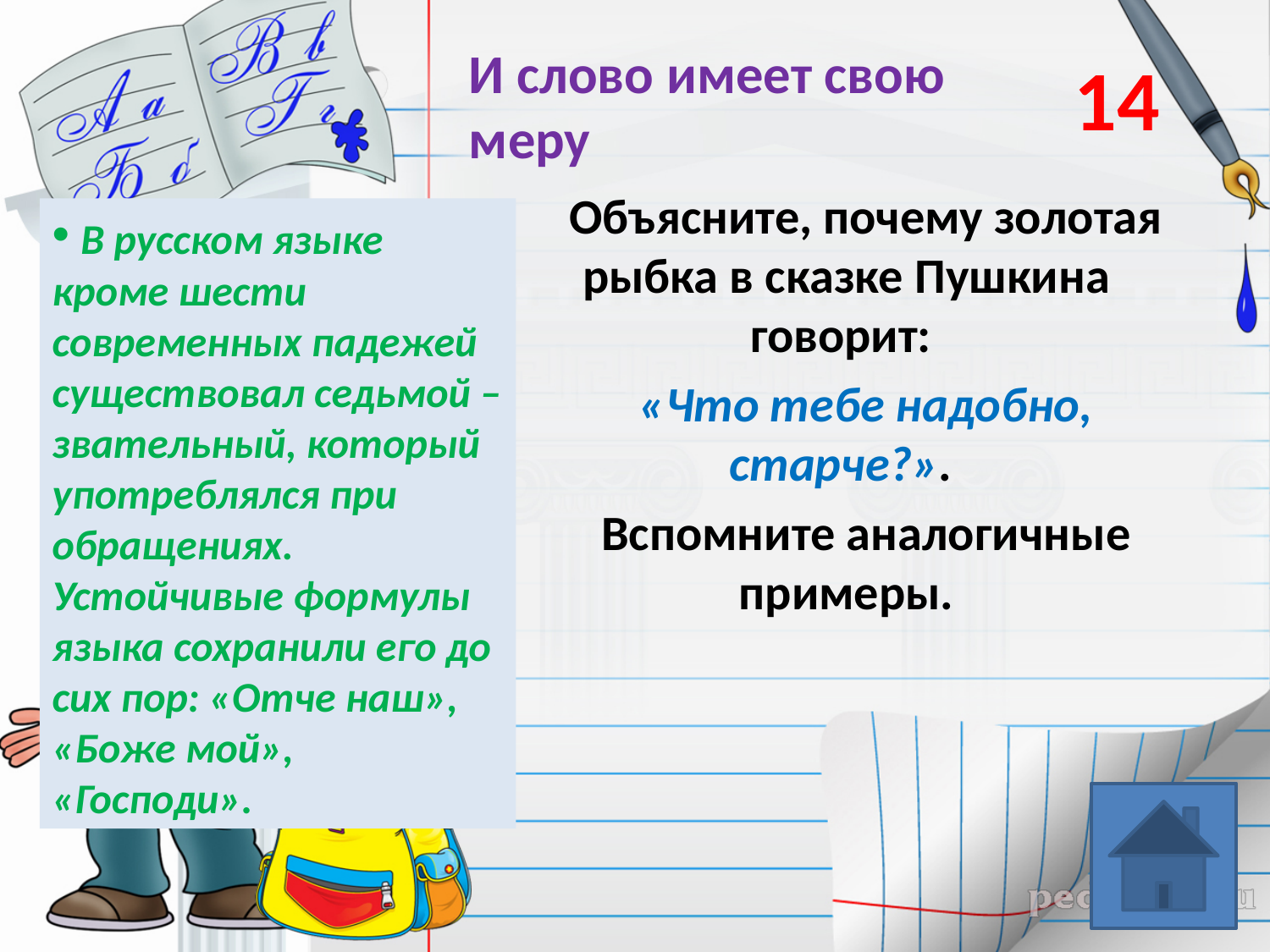

14
# И слово имеет свою меру
Объясните, почему золотая рыбка в сказке Пушкина говорит:
«Что тебе надобно, старче?».
Вспомните аналогичные примеры.
 В русском языке кроме шести современных падежей существовал седьмой – звательный, который употреблялся при обращениях. Устойчивые формулы языка сохранили его до сих пор: «Отче наш», «Боже мой», «Господи».